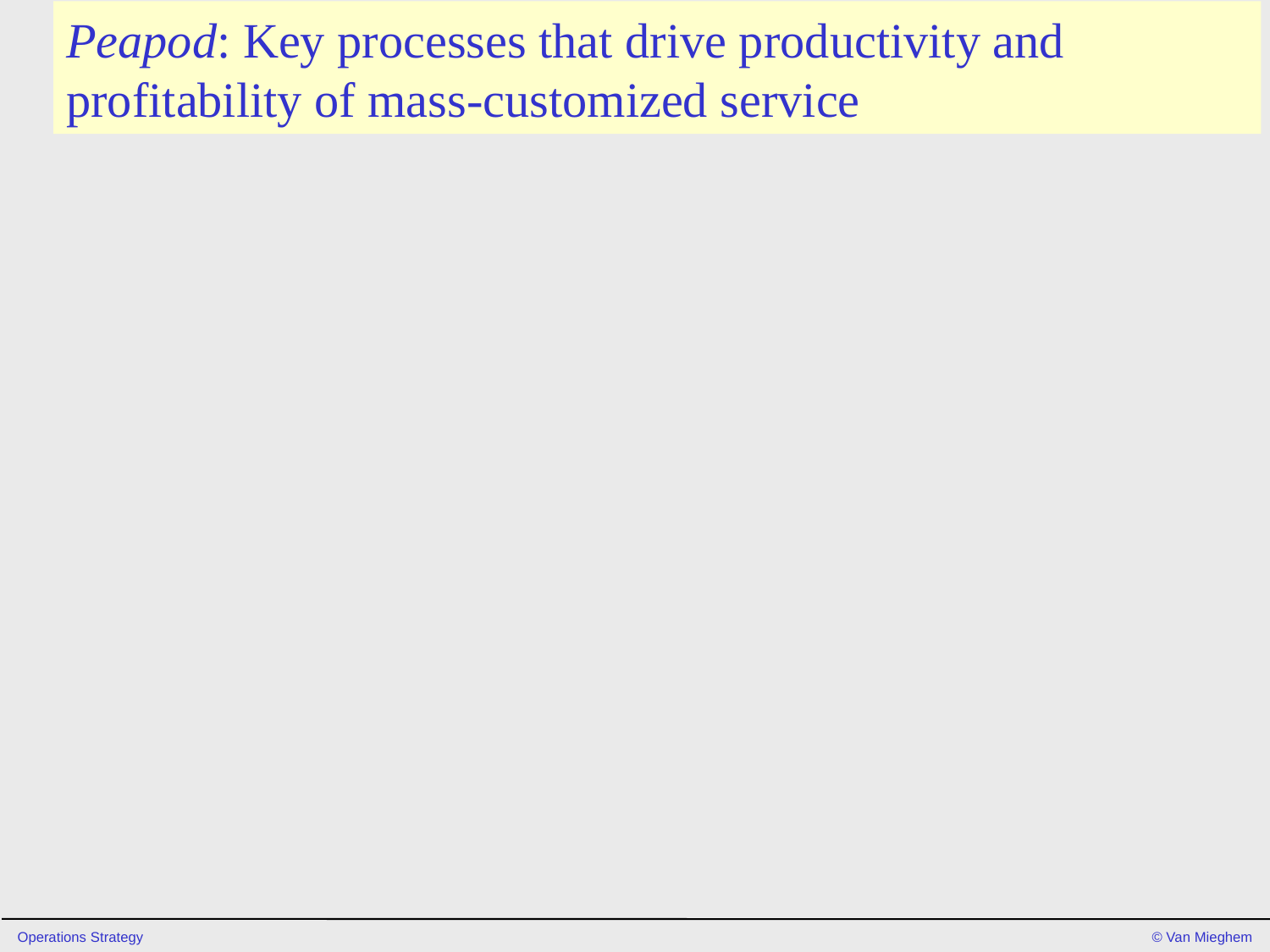

# Peapod: Key processes that drive productivity and profitability of mass-customized service